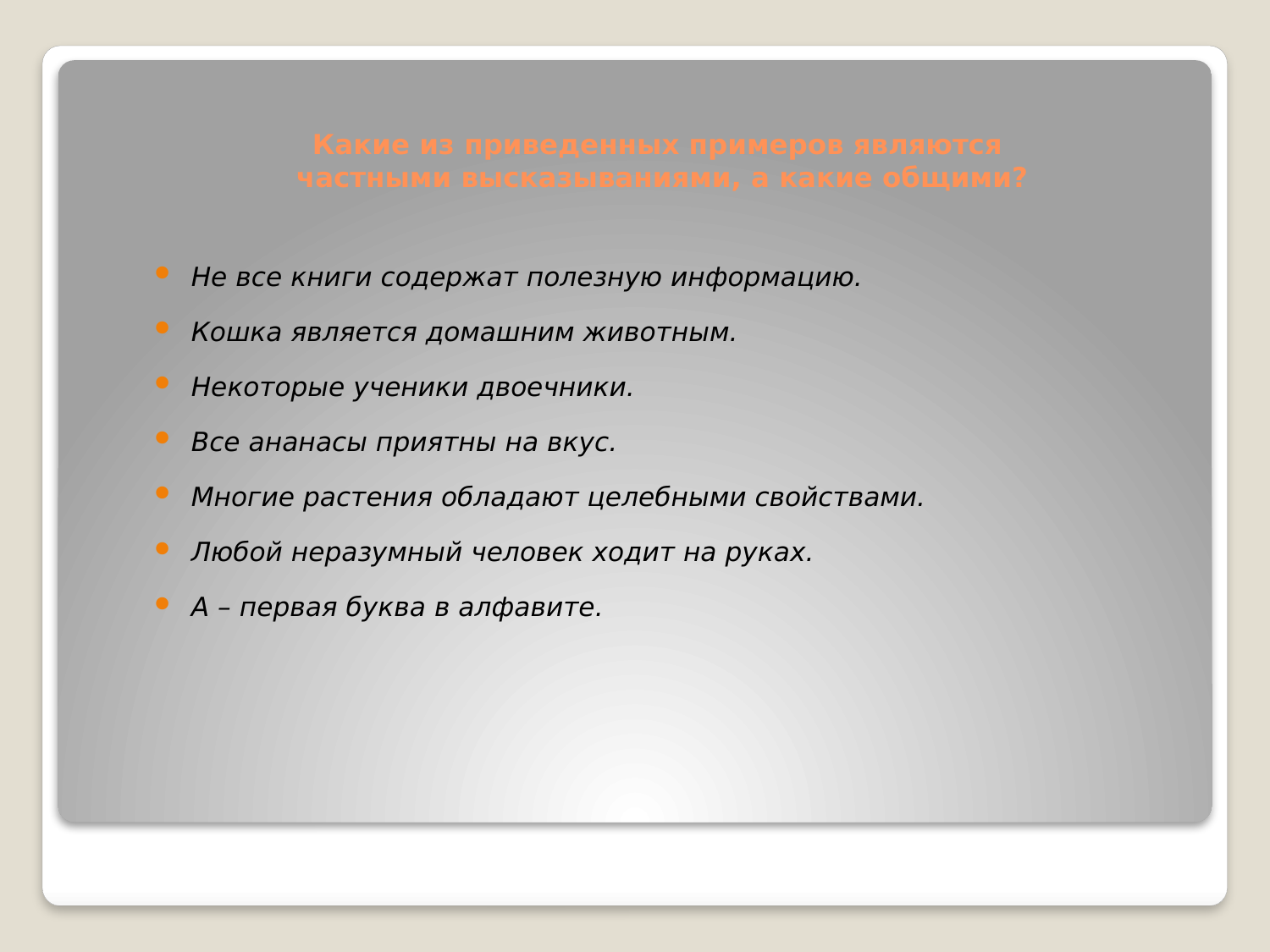

# Какие из приведенных примеров являются частными высказываниями, а какие общими?
Не все книги содержат полезную информацию.
Кошка является домашним животным.
Некоторые ученики двоечники.
Все ананасы приятны на вкус.
Многие растения обладают целебными свойствами.
Любой неразумный человек ходит на руках.
А – первая буква в алфавите.